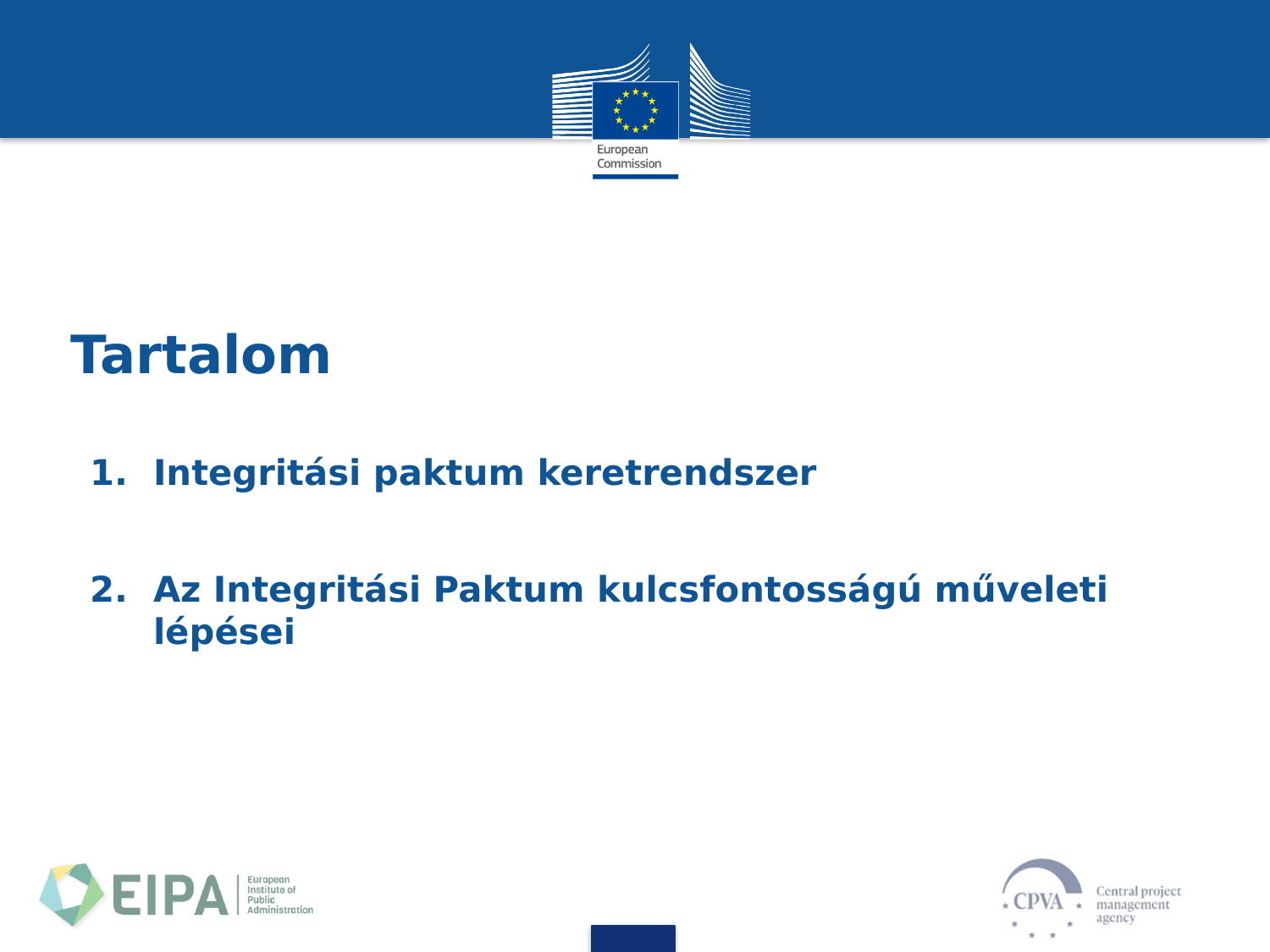

Tartalom

Integritási paktum keretrendszer

Az Integritási Paktum kulcsfontosságú műveleti lépései